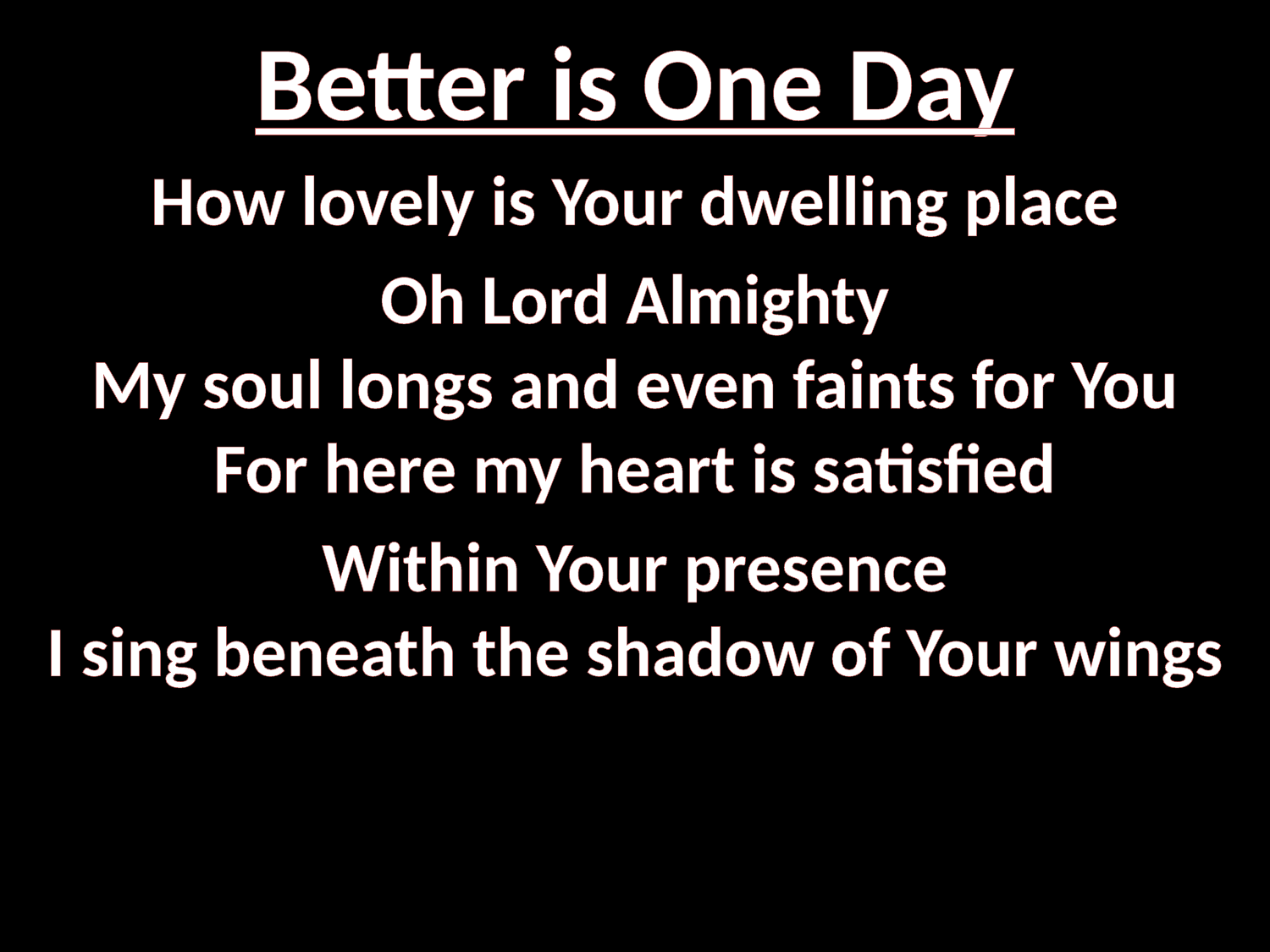

# Better is One Day
How lovely is Your dwelling place
Oh Lord Almighty
My soul longs and even faints for You
For here my heart is satisfied
Within Your presence
I sing beneath the shadow of Your wings